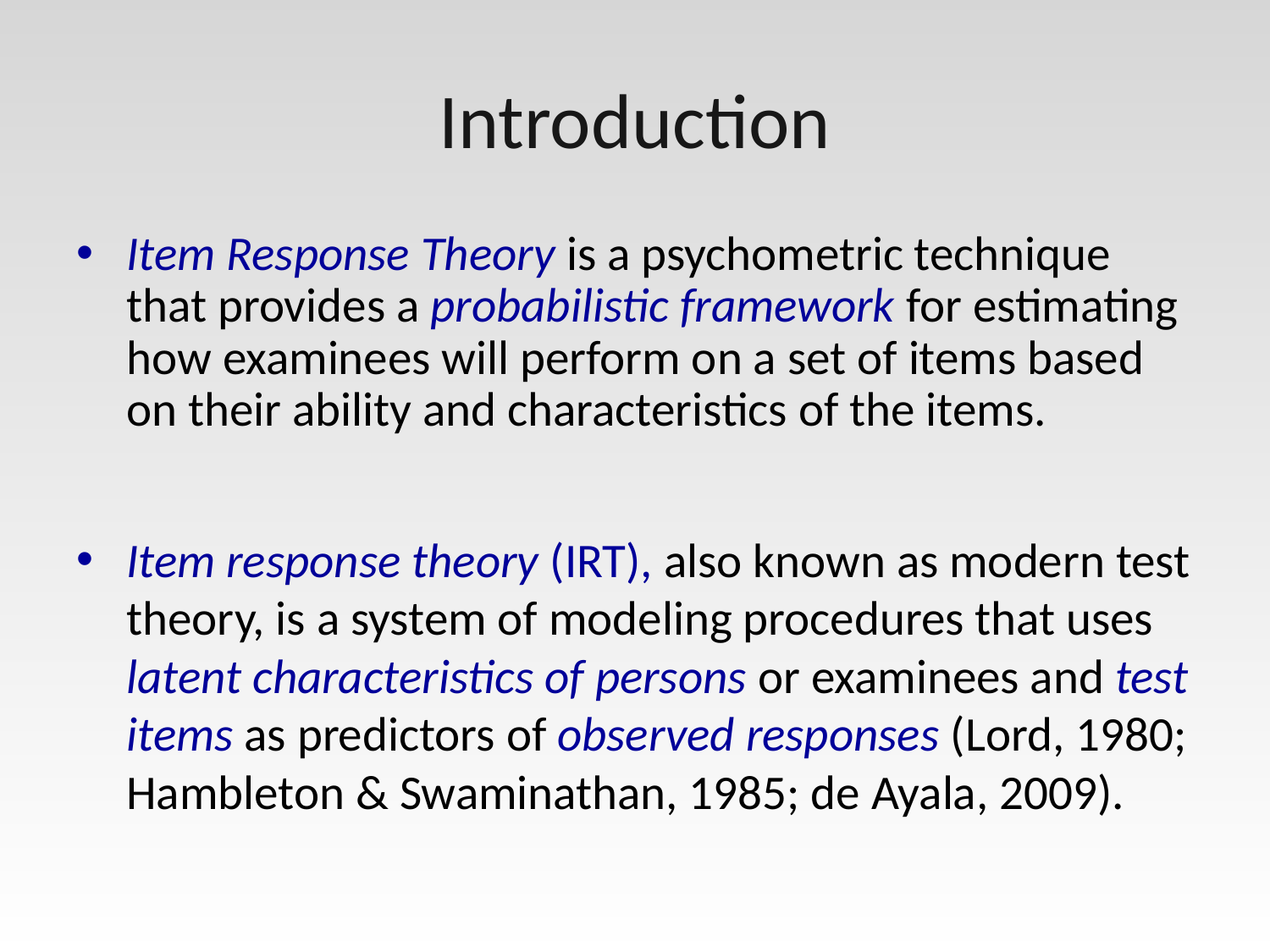

# Introduction
Item Response Theory is a psychometric technique that provides a probabilistic framework for estimating how examinees will perform on a set of items based on their ability and characteristics of the items.

Item response theory (IRT), also known as modern test theory, is a system of modeling procedures that uses latent characteristics of persons or examinees and test items as predictors of observed responses (Lord, 1980; Hambleton & Swaminathan, 1985; de Ayala, 2009).